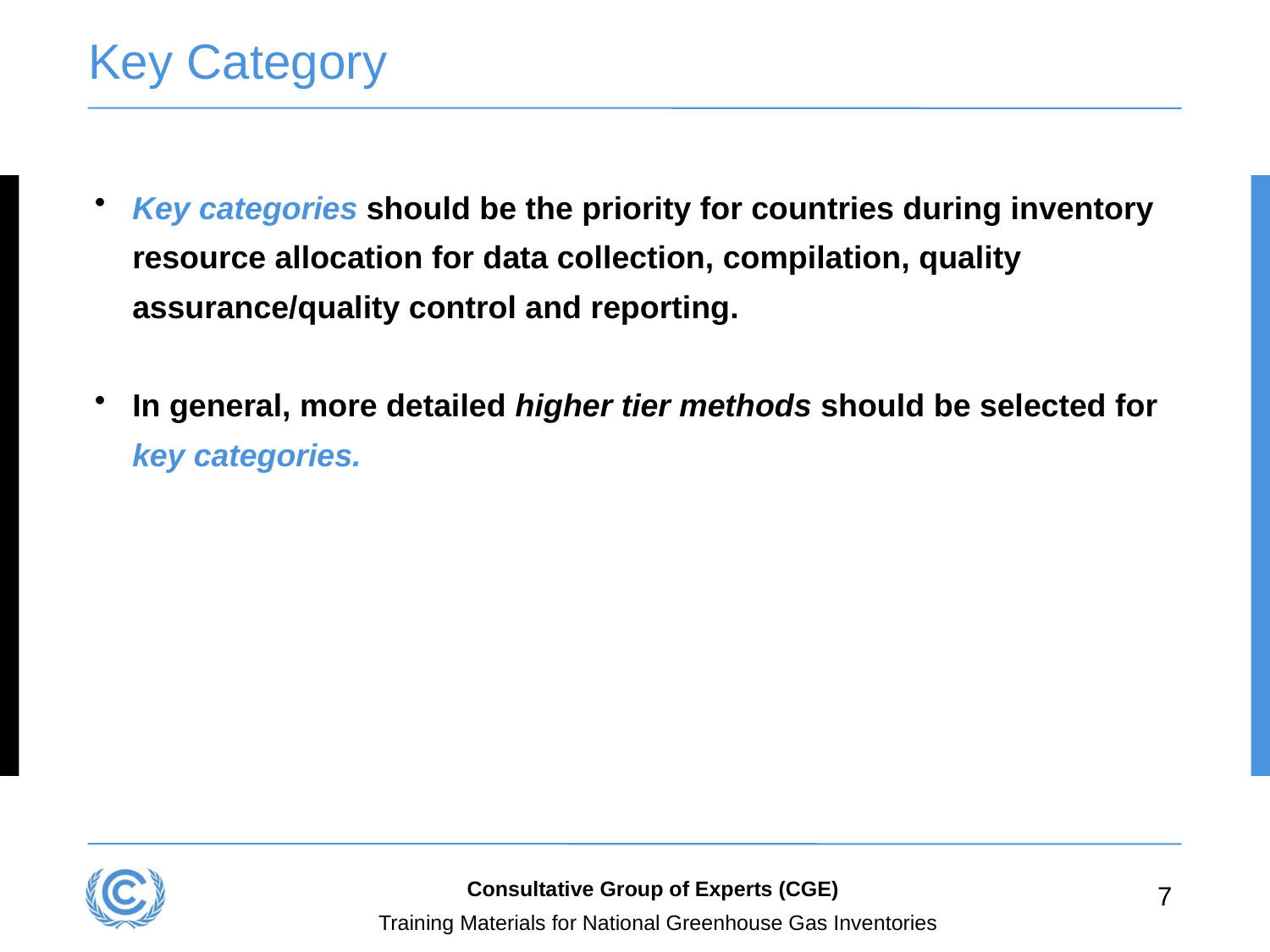

# Key Category
Key categories should be the priority for countries during inventory resource allocation for data collection, compilation, quality assurance/quality control and reporting.

In general, more detailed higher tier methods should be selected for key categories.

Consultative Group of Experts (CGE)
7
Training Materials for National Greenhouse Gas Inventories